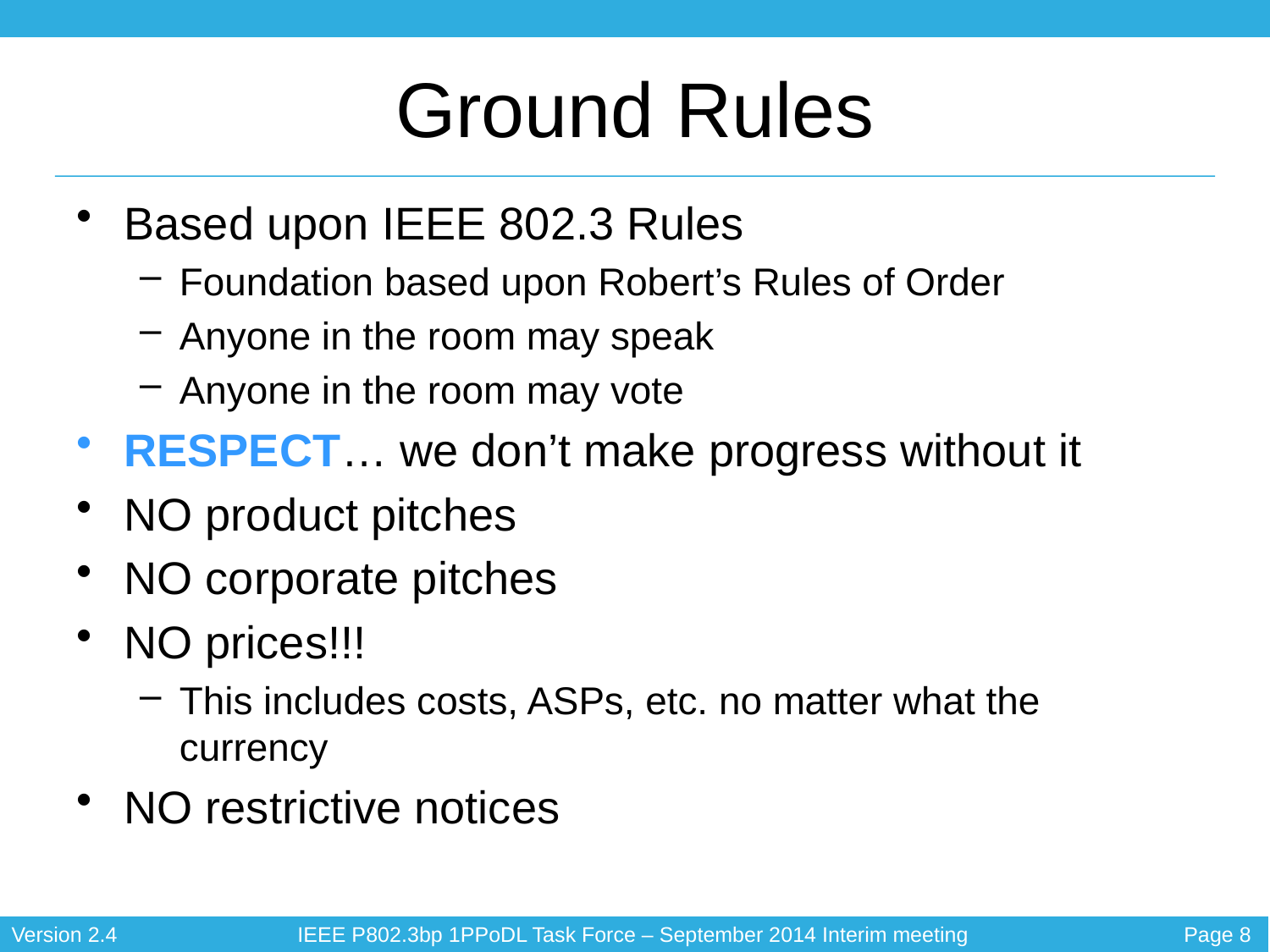

Ground Rules
Based upon IEEE 802.3 Rules
Foundation based upon Robert’s Rules of Order
Anyone in the room may speak
Anyone in the room may vote
RESPECT… we don’t make progress without it
NO product pitches
NO corporate pitches
NO prices!!!
This includes costs, ASPs, etc. no matter what the currency
NO restrictive notices